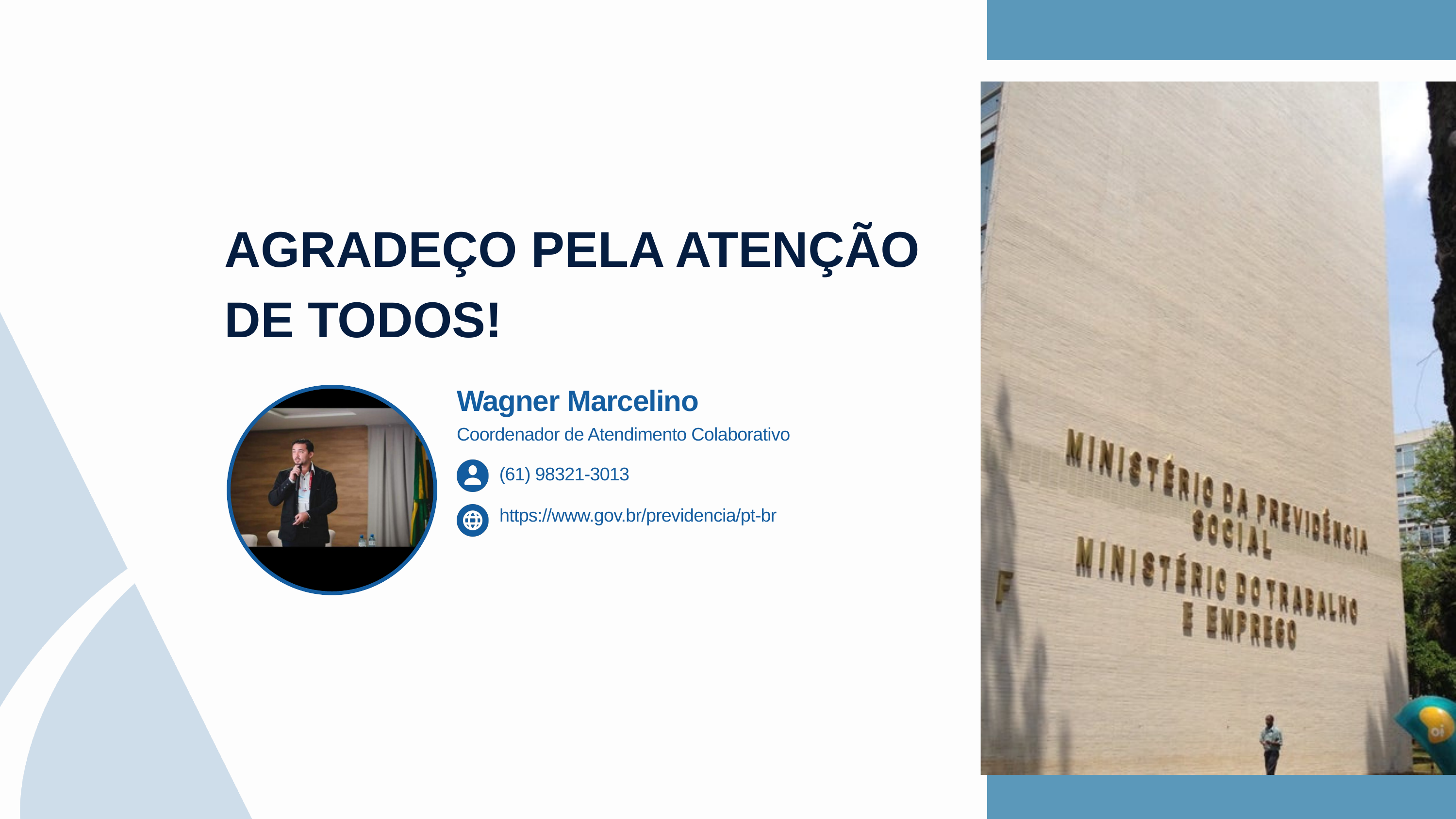

AGRADEÇO PELA ATENÇÃO DE TODOS!

Wagner Marcelino

Coordenador de Atendimento Colaborativo
(61) 98321-3013

https://www.gov.br/previdencia/pt-br